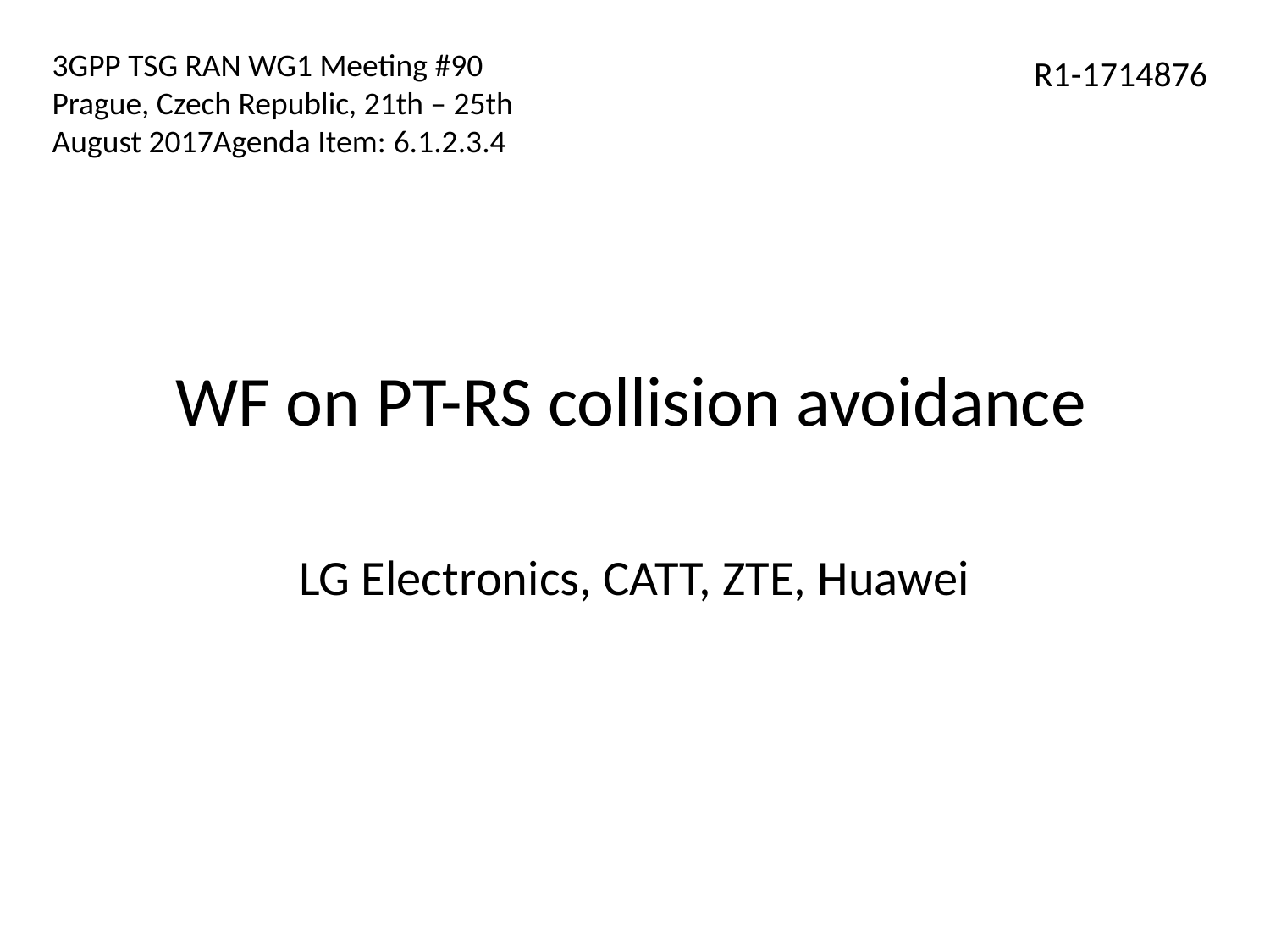

3GPP TSG RAN WG1 Meeting #90
Prague, Czech Republic, 21th – 25th August 2017Agenda Item: 6.1.2.3.4
R1-1714876
WF on PT-RS collision avoidance
LG Electronics, CATT, ZTE, Huawei